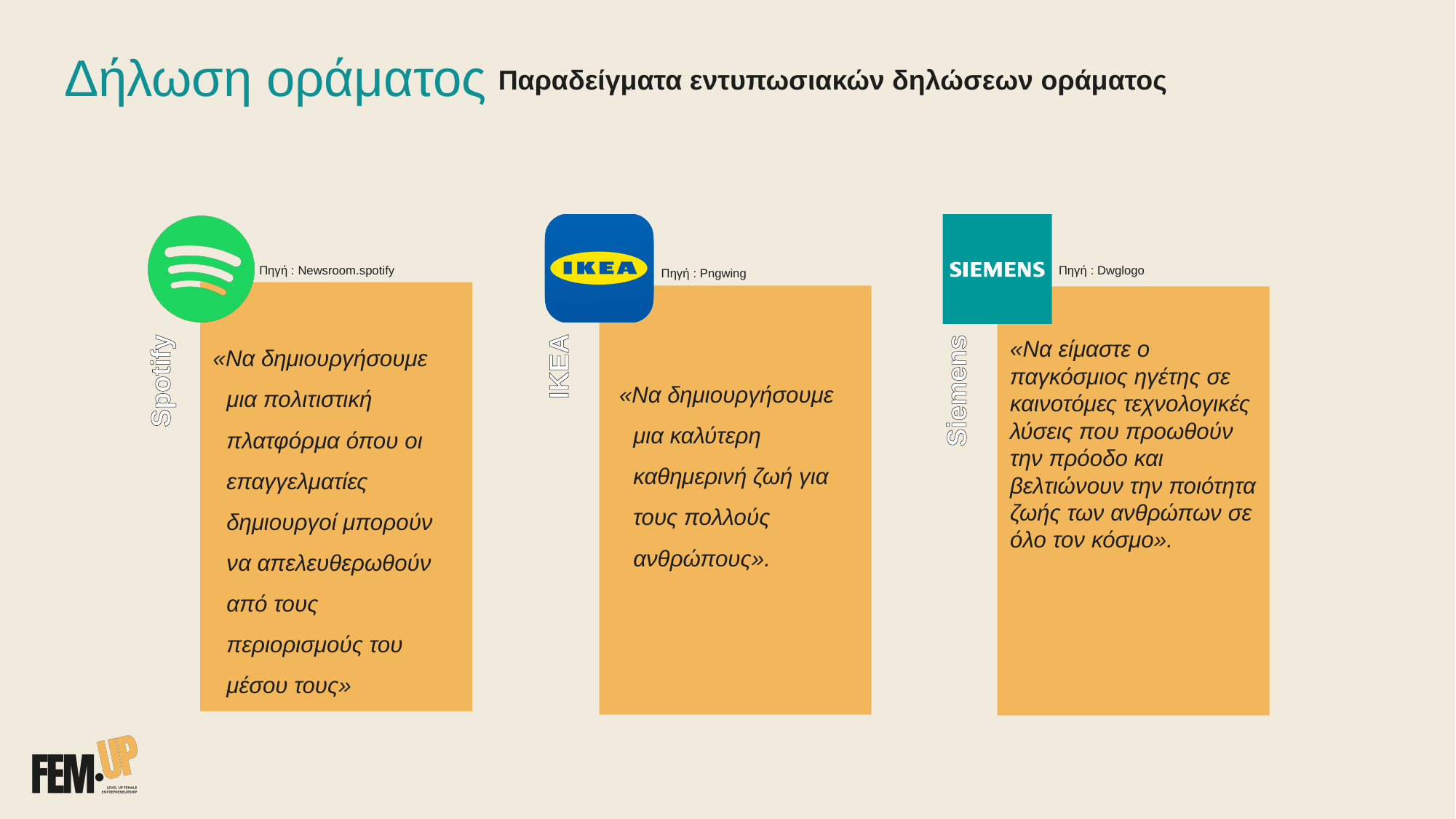

# Δήλωση οράματος
Παραδείγματα εντυπωσιακών δηλώσεων οράματος
Spotify
«Να δημιουργήσουμε μια πολιτιστική πλατφόρμα όπου οι επαγγελματίες δημιουργοί μπορούν να απελευθερωθούν από τους περιορισμούς του μέσου τους»
IKEA

 «Να δημιουργήσουμε μια καλύτερη καθημερινή ζωή για τους πολλούς ανθρώπους».

Siemens
«Να είμαστε ο παγκόσμιος ηγέτης σε καινοτόμες τεχνολογικές λύσεις που προωθούν την πρόοδο και βελτιώνουν την ποιότητα ζωής των ανθρώπων σε όλο τον κόσμο».

Πηγή : Dwglogo
Πηγή : Newsroom.spotify
Πηγή : Pngwing